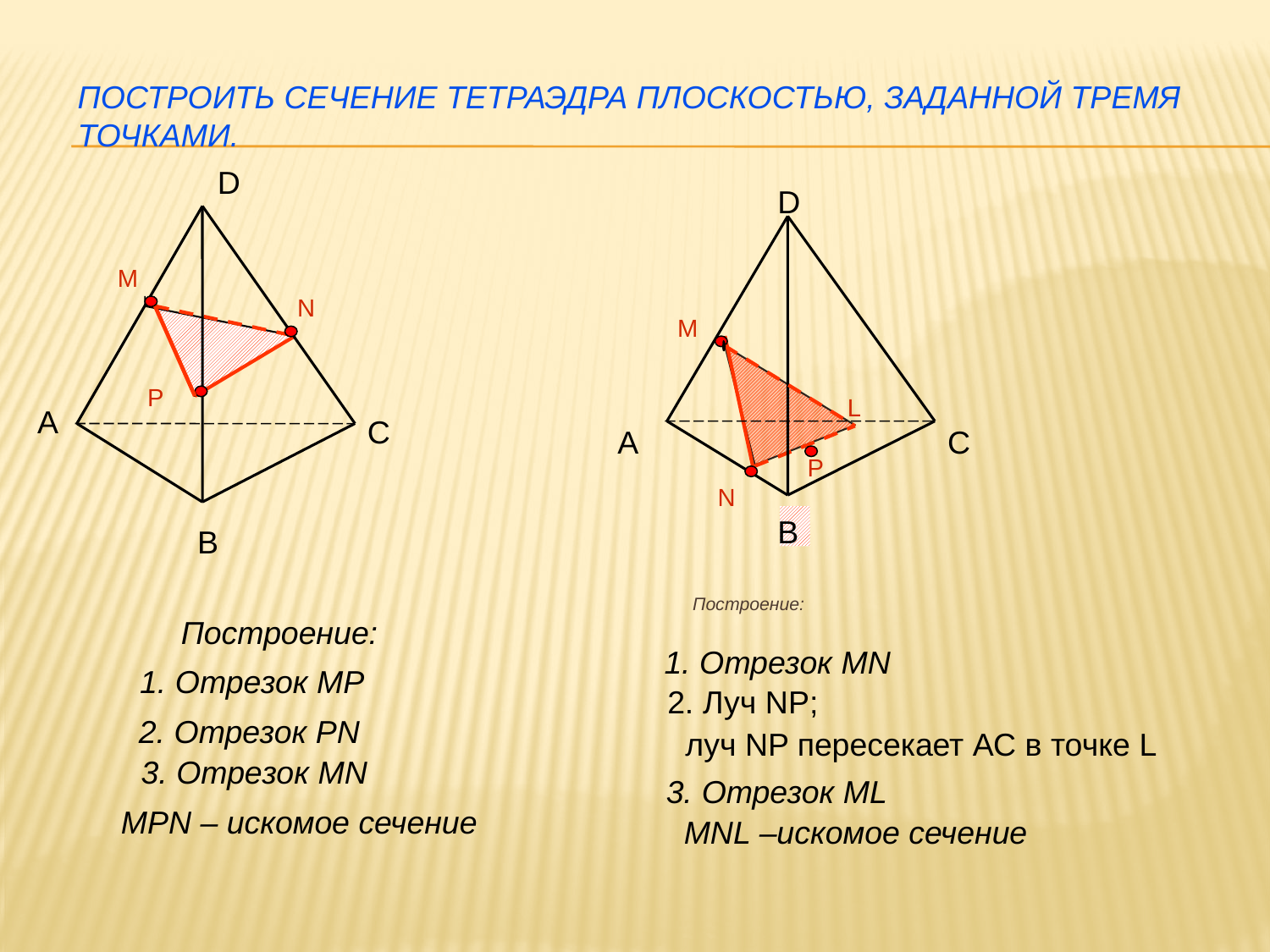

# Построить сечение тетраэдра плоскостью, заданной тремя точками.
D
D

M
N

M

P

L
А
С
А
С

P

N
В
В
   Построение:

Построение:
   1. Отрезок MN

 1. Отрезок MP
2. Луч NP;
  луч NP пересекает АС в точке L

  2. Отрезок PN
3. Отрезок MN
 3. Отрезок ML

MPN – искомое сечение
   MNL –искомое сечение